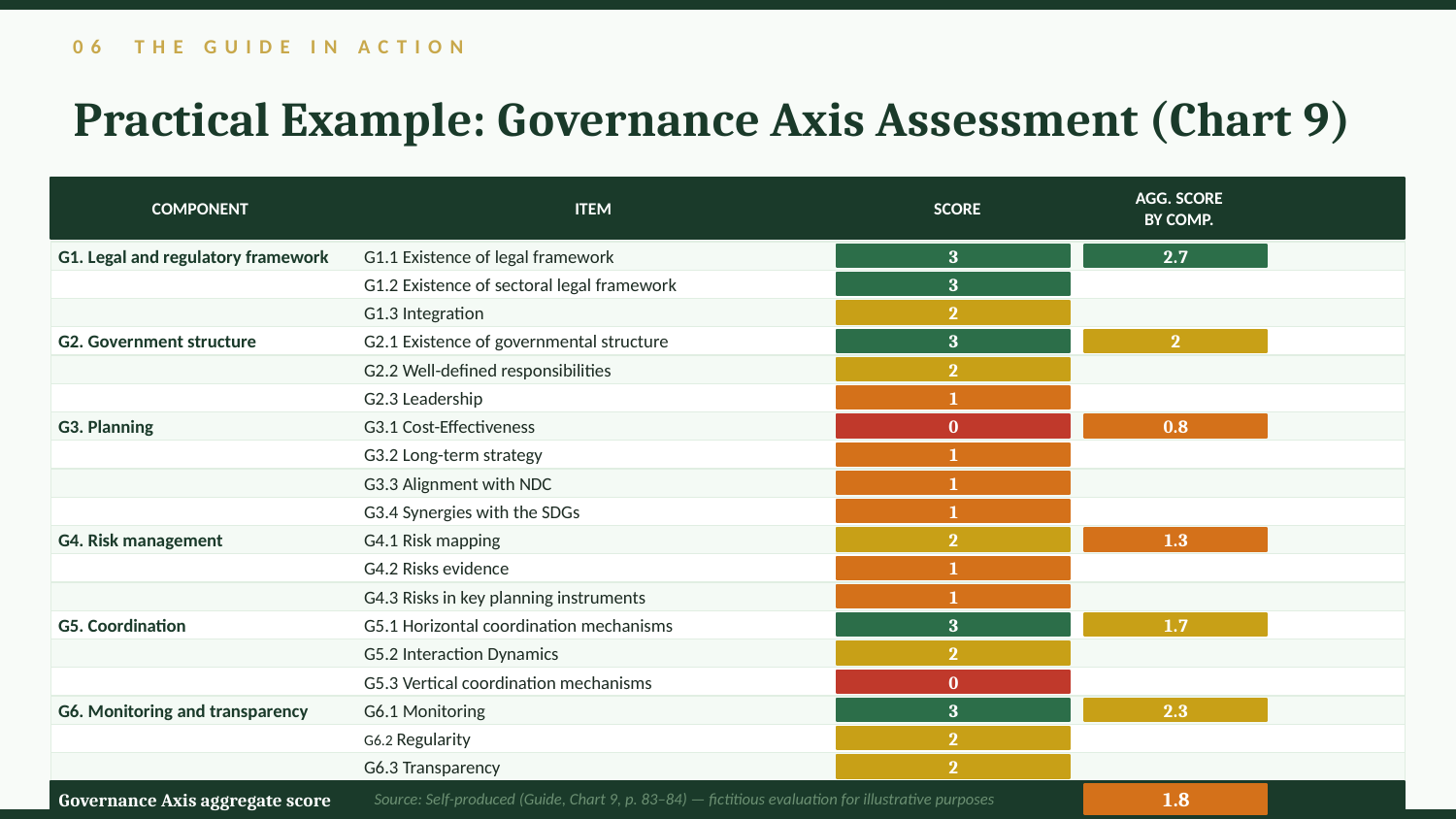

06  THE GUIDE IN ACTION
Practical Example: Governance Axis Assessment (Chart 9)

COMPONENT
ITEM
SCORE
AGG. SCORE
BY COMP.

G1. Legal and regulatory framework
G1.1 Existence of legal framework

3

2.7

G1.2 Existence of sectoral legal framework

3

G1.3 Integration

2

G2. Government structure
G2.1 Existence of governmental structure

3

2

G2.2 Well-defined responsibilities

2

G2.3 Leadership

1

G3. Planning
G3.1 Cost-Effectiveness

0

0.8

G3.2 Long-term strategy

1

G3.3 Alignment with NDC

1

G3.4 Synergies with the SDGs

1

G4. Risk management
G4.1 Risk mapping

2

1.3

G4.2 Risks evidence

1

G4.3 Risks in key planning instruments

1

G5. Coordination
G5.1 Horizontal coordination mechanisms

3

1.7

G5.2 Interaction Dynamics

2

G5.3 Vertical coordination mechanisms

0

G6. Monitoring and transparency
G6.1 Monitoring

3

2.3

G6.2 Regularity

2

G6.3 Transparency

2

1.8
Source: Self-produced (Guide, Chart 9, p. 83–84) — fictitious evaluation for illustrative purposes
Governance Axis aggregate score